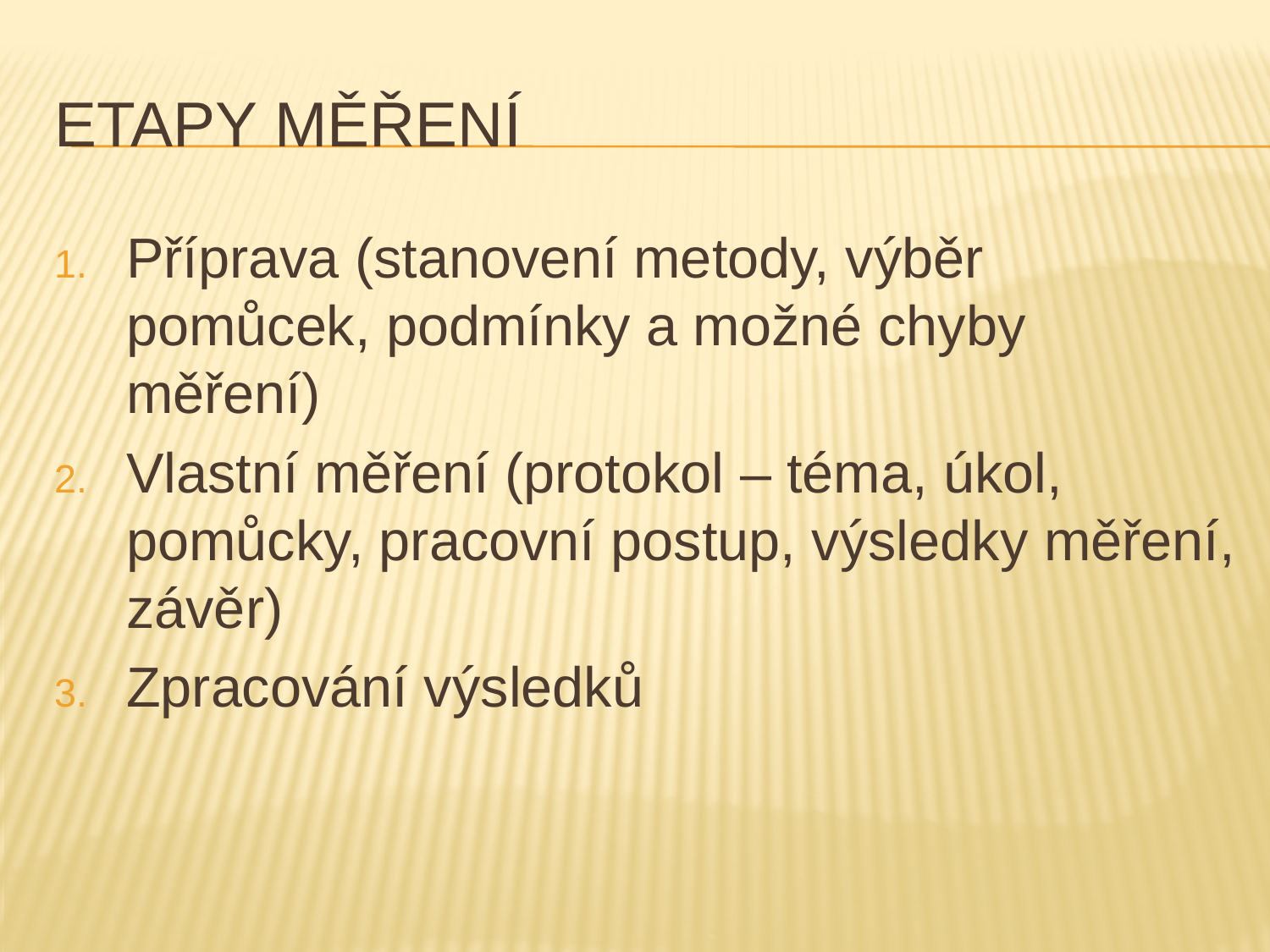

# Etapy měření
Příprava (stanovení metody, výběr pomůcek, podmínky a možné chyby měření)
Vlastní měření (protokol – téma, úkol, pomůcky, pracovní postup, výsledky měření, závěr)
Zpracování výsledků